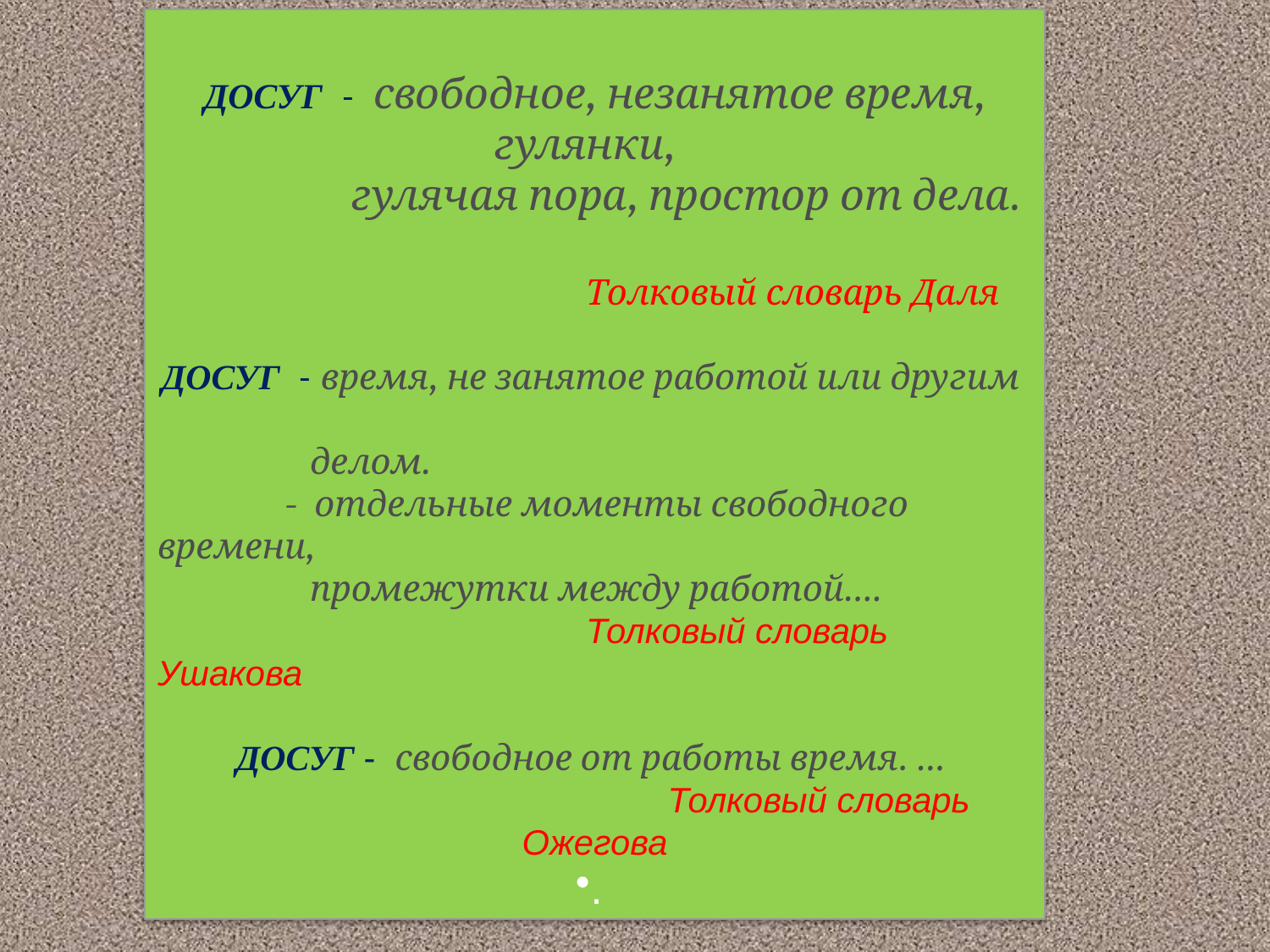

ДОСУГ  -  свободное, незанятое время, гулянки,
                   гулячая пора, простор от дела.
                                            Толковый словарь Даля

ДОСУГ  - время, не занятое работой или другим
                  делом.
               -  отдельные моменты свободного времени,
                  промежутки между работой.…
                                            Толковый словарь Ушакова

ДОСУГ -  свободное от работы время. …
                                              Толковый словарь Ожегова
.